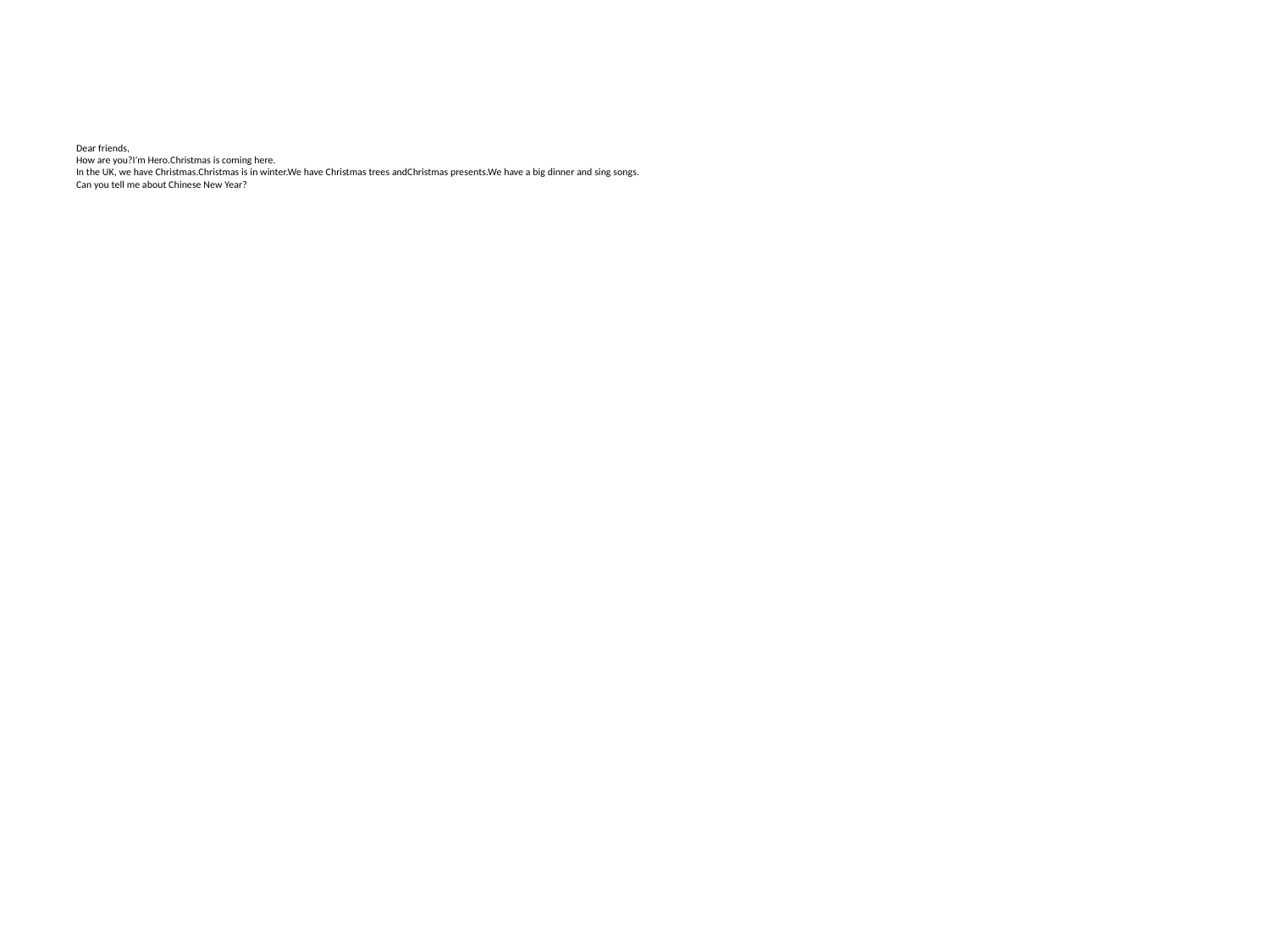

# Dear friends, How are you?I’m Hero.Christmas is coming here. In the UK, we have Christmas.Christmas is in winter.We have Christmas trees andChristmas presents.We have a big dinner and sing songs. Can you tell me about Chinese New Year?